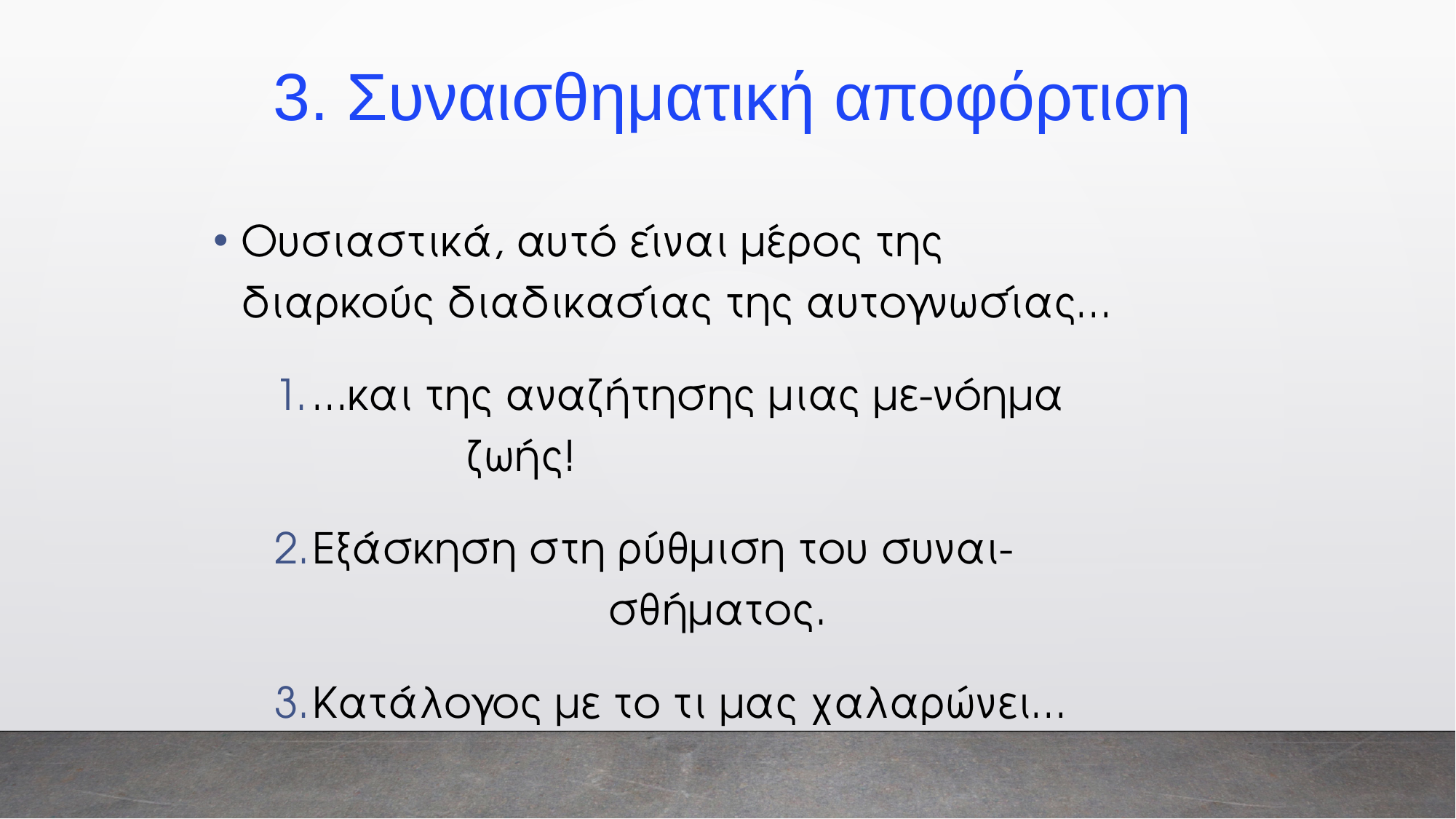

3. Συναισθηματική αποφόρτιση
Ουσιαστικά, αυτό είναι μέρος της διαρκούς διαδικασίας της αυτογνωσίας…
…και της αναζήτησης μιας με-νόημα                   ζωής!
Εξάσκηση στη ρύθμιση του συναι-                                   σθήματος.
Κατάλογος με το τι μας χαλαρώνει…